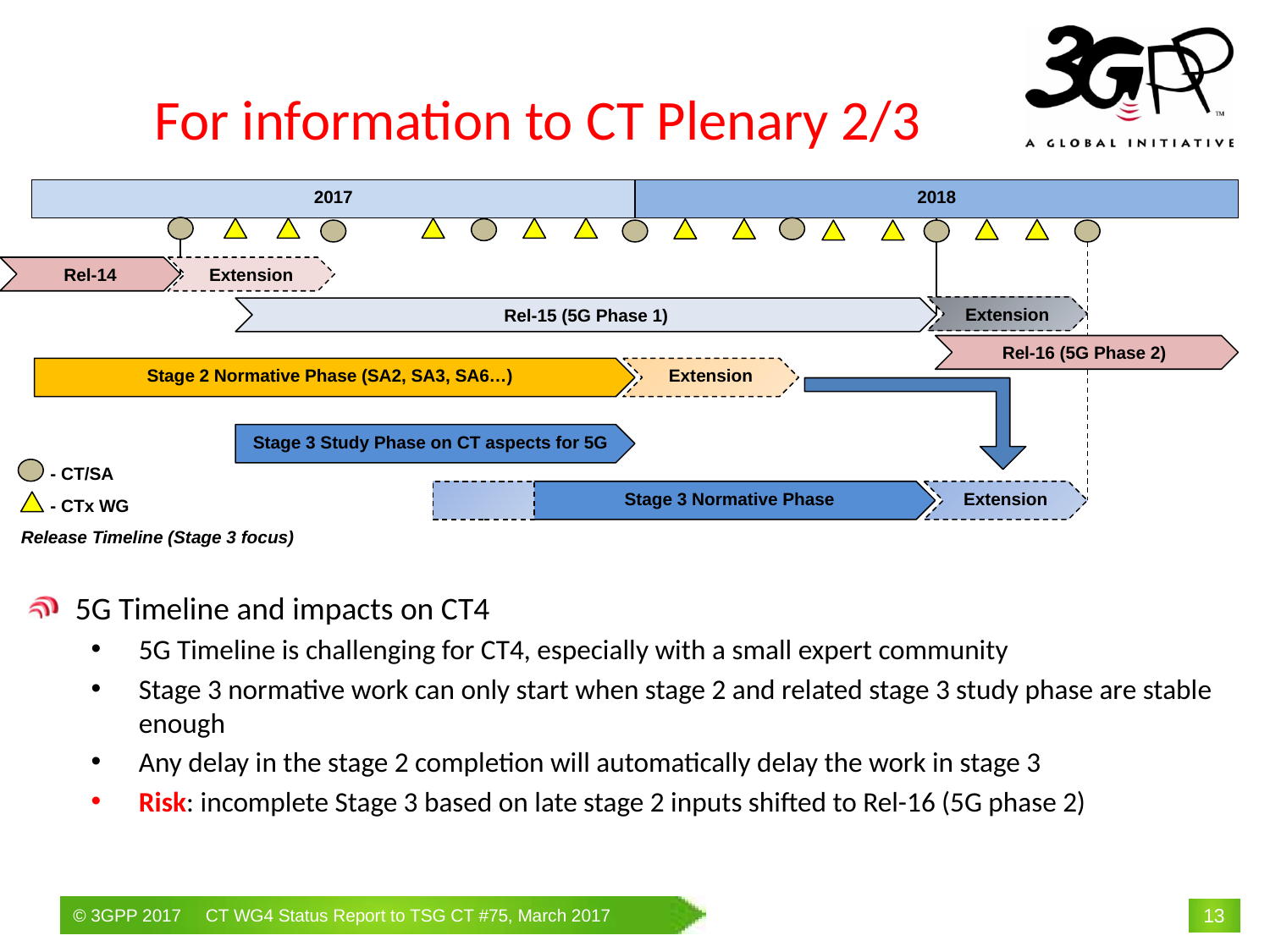

# For information to CT Plenary 2/3
2018
2017

Rel-14
Extension
Extension
Rel-15 (5G Phase 1)
Rel-16 (5G Phase 2)
Stage 2 Normative Phase (SA2, SA3, SA6…)
Extension

Stage 3 Study Phase on CT aspects for 5G
- CT/SA
- CTx WG

Stage 3 Normative Phase
Extension

Release Timeline (Stage 3 focus)
5G Timeline and impacts on CT4
5G Timeline is challenging for CT4, especially with a small expert community
Stage 3 normative work can only start when stage 2 and related stage 3 study phase are stable enough
Any delay in the stage 2 completion will automatically delay the work in stage 3
Risk: incomplete Stage 3 based on late stage 2 inputs shifted to Rel-16 (5G phase 2)